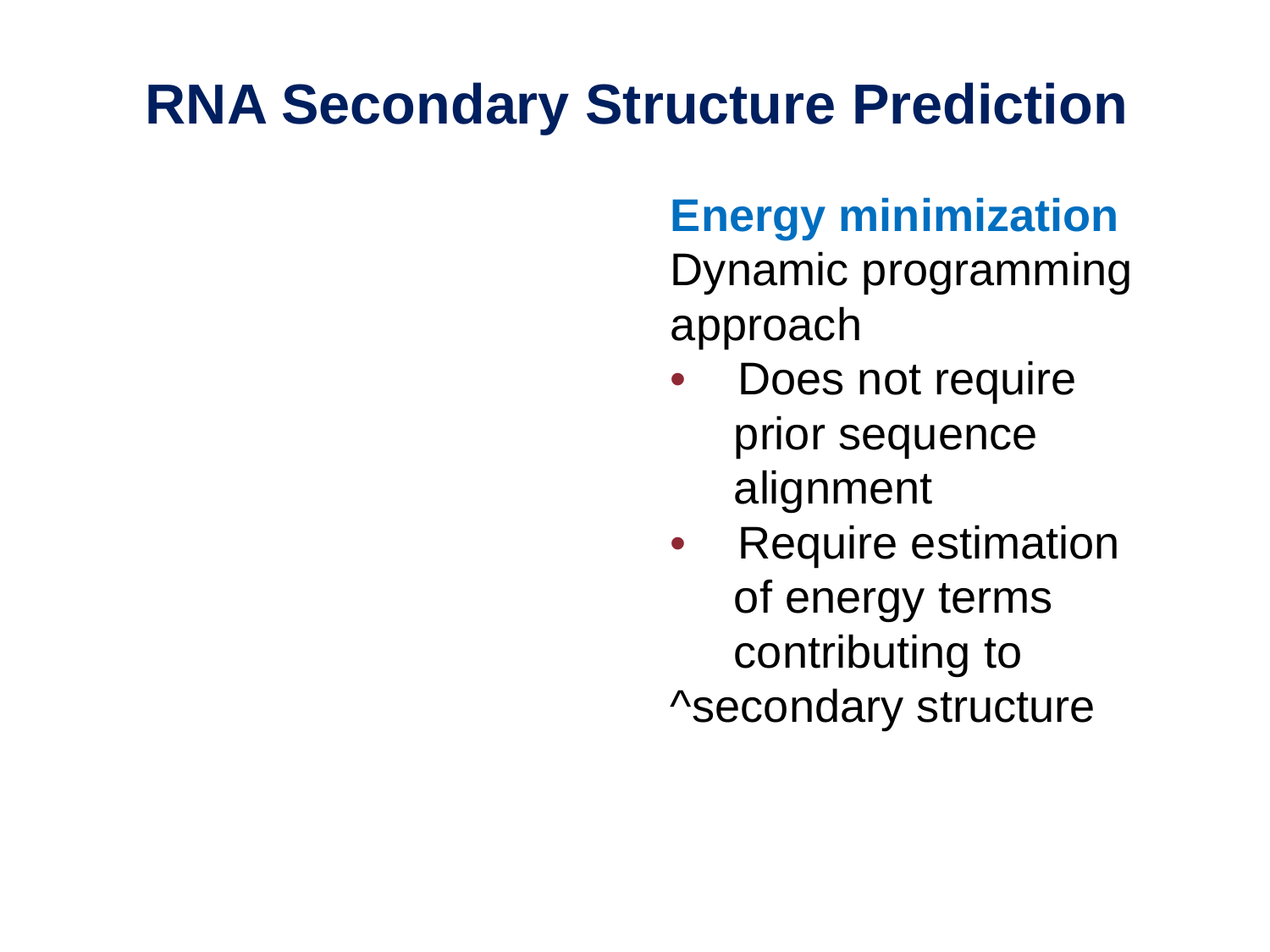

RNA Secondary Structure Prediction
Energy minimization
Dynamic programming
approach
•    Does not require prior sequence alignment
•    Require estimation of energy terms contributing to
^secondary structure